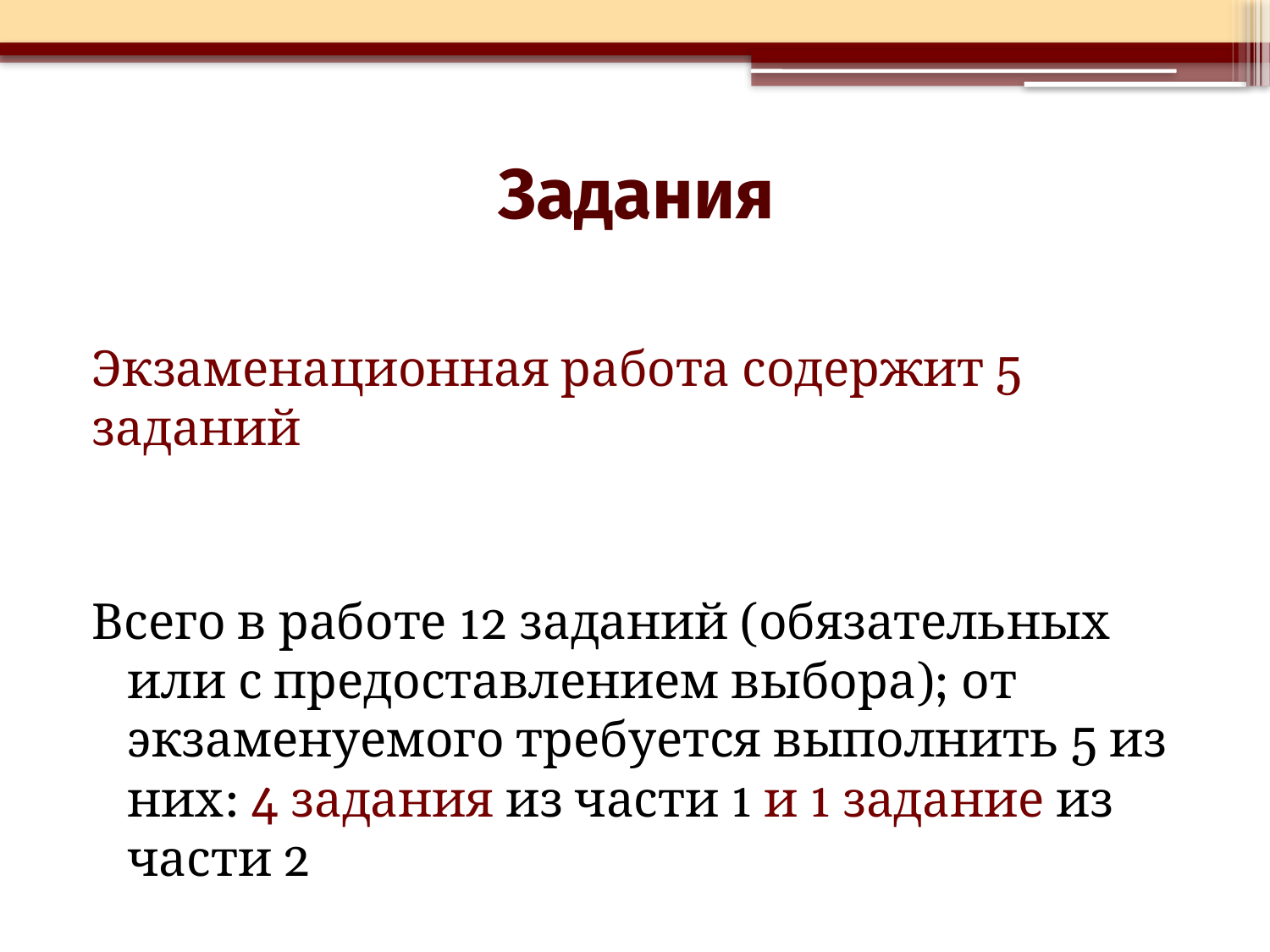

# Задания

Экзаменационная работа содержит 5 заданий

Всего в работе 12 заданий (обязательных или с предоставлением выбора); от экзаменуемого требуется выполнить 5 из них: 4 задания из части 1 и 1 задание из части 2